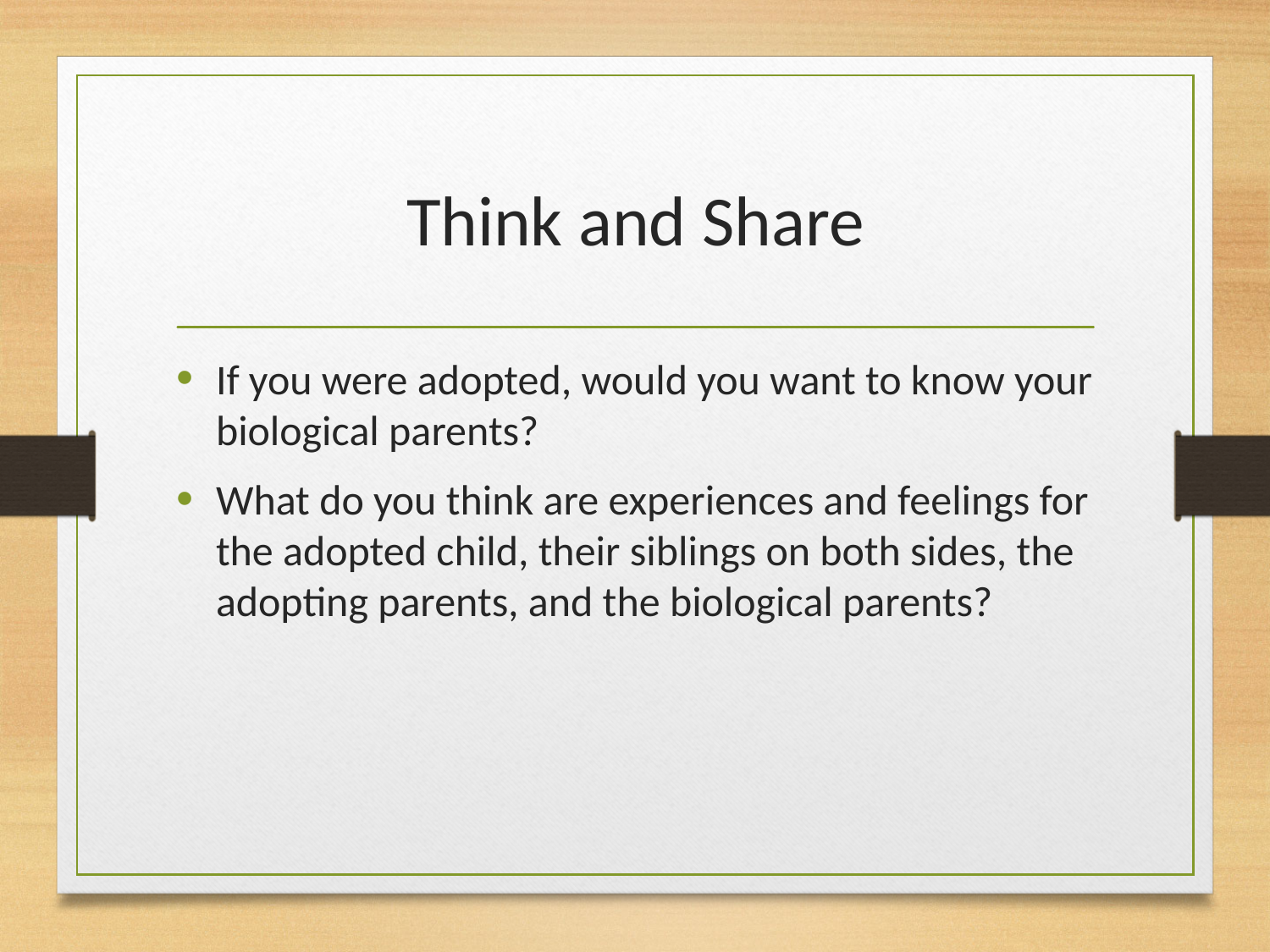

# Think and Share
If you were adopted, would you want to know your biological parents?
What do you think are experiences and feelings for the adopted child, their siblings on both sides, the adopting parents, and the biological parents?